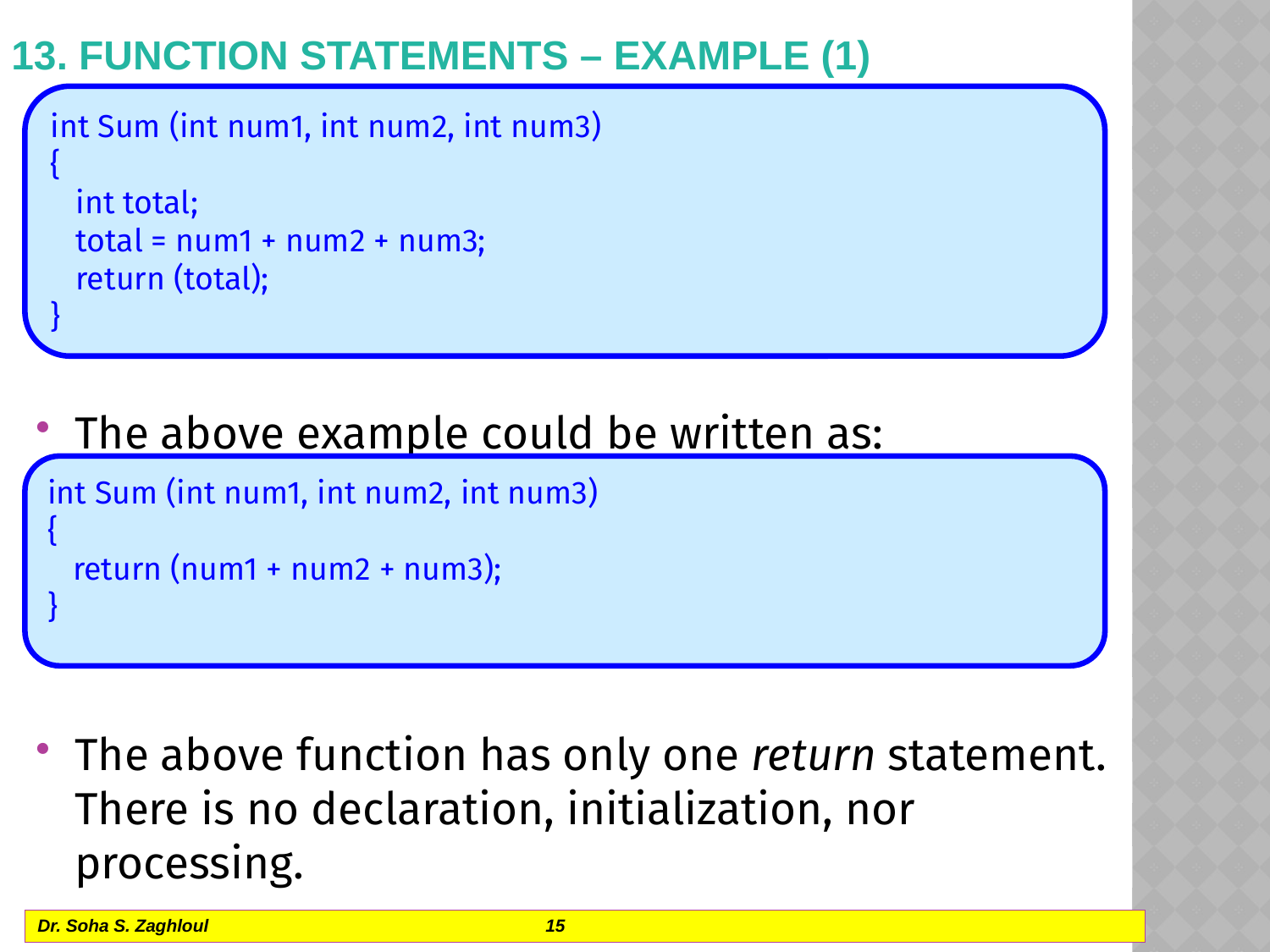

# 13. Function statements – example (1)

The above example could be written as:

The above function has only one return statement. There is no declaration, initialization, nor processing.

int Sum (int num1, int num2, int num3)
{
   int total;
   total = num1 + num2 + num3;
   return (total);
}
int Sum (int num1, int num2, int num3)
{
   return (num1 + num2 + num3);
}
Dr. Soha S. Zaghloul			15